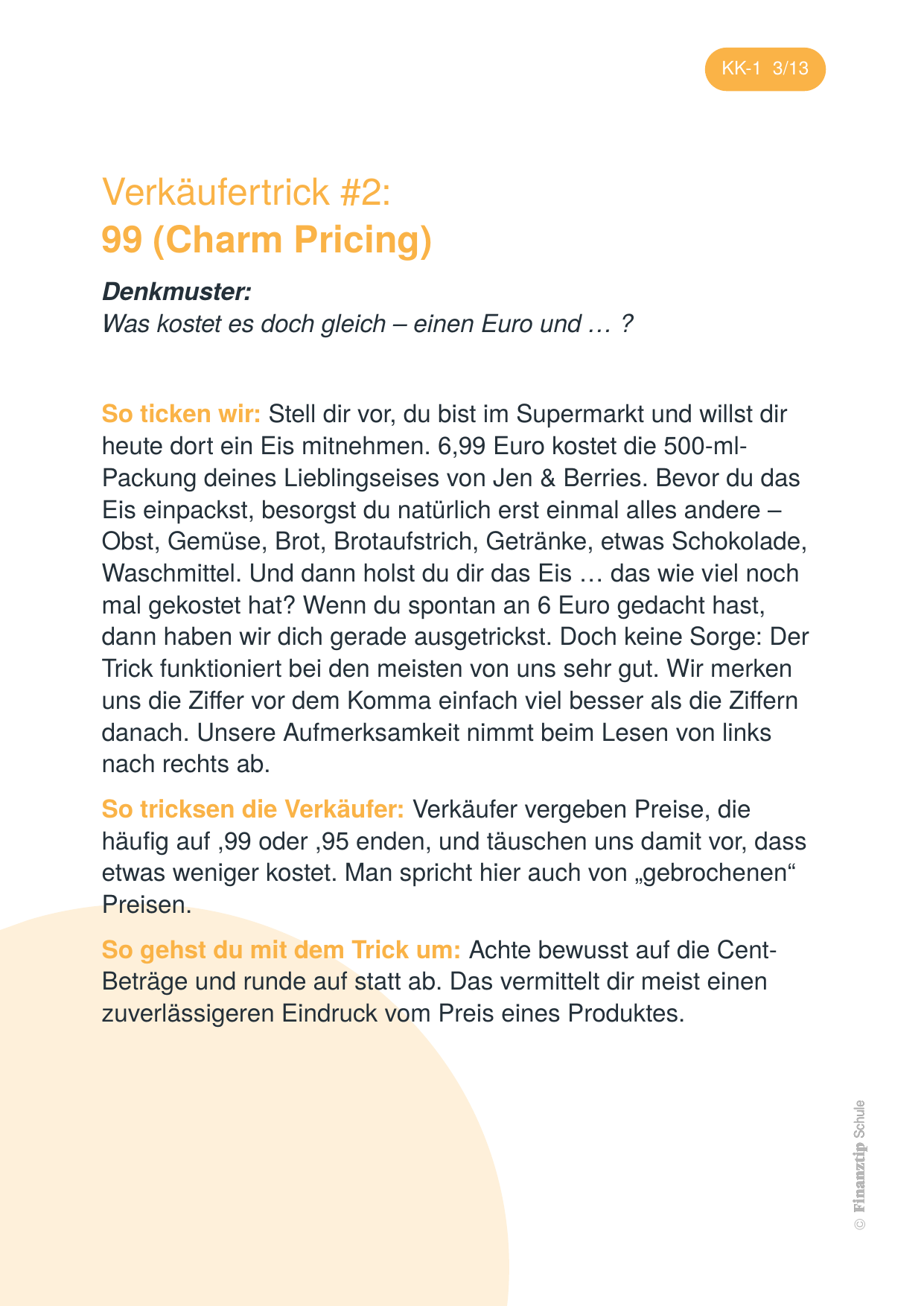

Verkäufertrick #2:
99 (Charm Pricing)
Denkmuster:
Was kostet es doch gleich – einen Euro und … ?

So ticken wir: Stell dir vor, du bist im Supermarkt und willst dir heute dort ein Eis mitnehmen. 6,99 Euro kostet die 500-ml-Packung deines Lieblingseises von Jen & Berries. Bevor du das Eis einpackst, besorgst du natürlich erst einmal alles andere – Obst, Gemüse, Brot, Brotaufstrich, Getränke, etwas Schokolade, Waschmittel. Und dann holst du dir das Eis … das wie viel noch mal gekostet hat? Wenn du spontan an 6 Euro gedacht hast, dann haben wir dich gerade ausgetrickst. Doch keine Sorge: Der Trick funktioniert bei den meisten von uns sehr gut. Wir merken uns die Ziffer vor dem Komma einfach viel besser als die Ziffern danach. Unsere Aufmerksamkeit nimmt beim Lesen von links nach rechts ab.
So tricksen die Verkäufer: Verkäufer vergeben Preise, die häufig auf ,99 oder ,95 enden, und täuschen uns damit vor, dass etwas weniger kostet. Man spricht hier auch von „gebrochenen“ Preisen.
So gehst du mit dem Trick um: Achte bewusst auf die Cent-Beträge und runde auf statt ab. Das vermittelt dir meist einen zuverlässigeren Eindruck vom Preis eines Produktes.